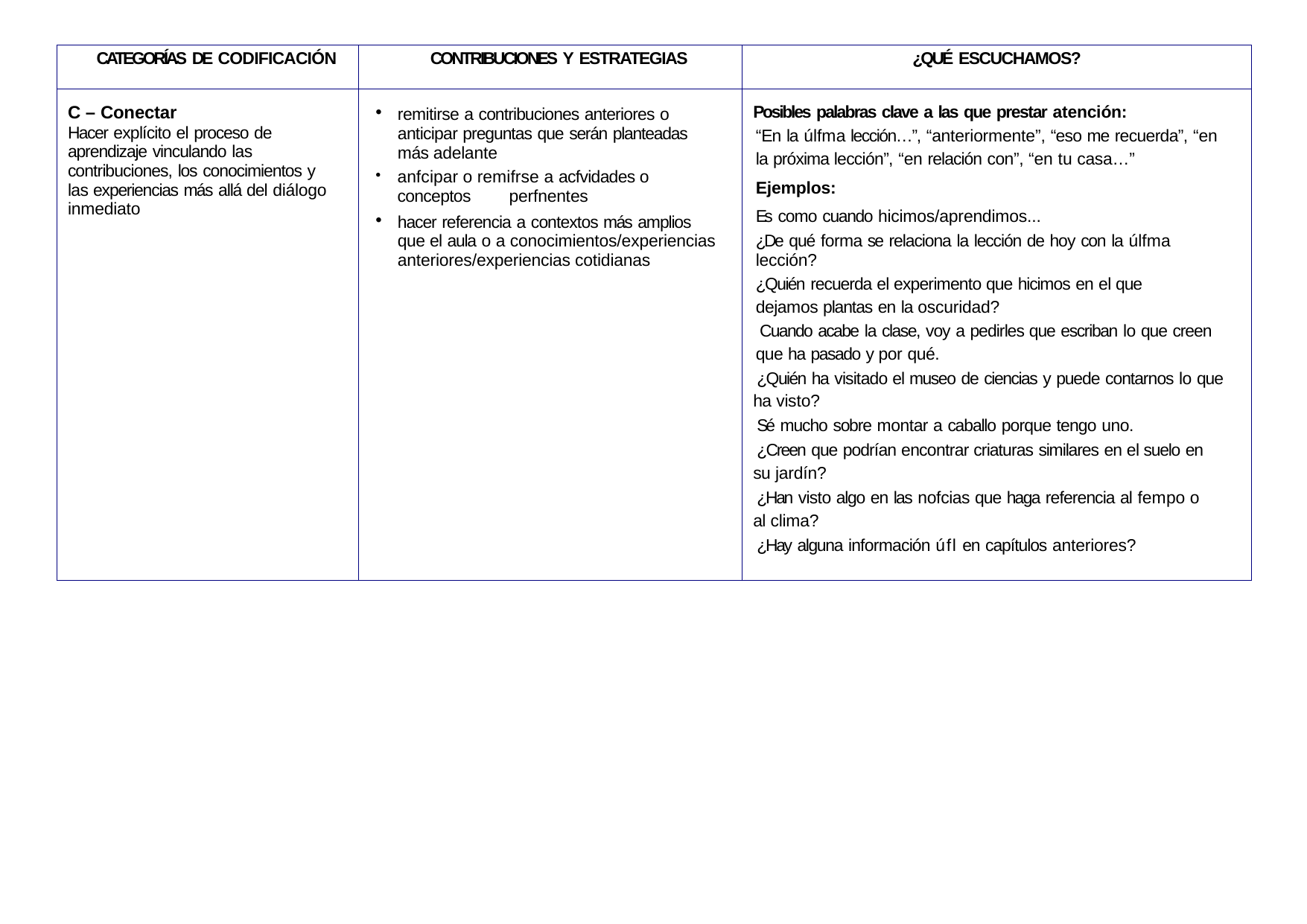

| CATEGORÍAS DE CODIFICACIÓN | CONTRIBUCIONES Y ESTRATEGIAS | ¿QUÉ ESCUCHAMOS? |
| --- | --- | --- |
| C – Conectar Hacer explícito el proceso de aprendizaje vinculando las contribuciones, los conocimientos y las experiencias más allá del diálogo inmediato | remitirse a contribuciones anteriores o anticipar preguntas que serán planteadas más adelante anfcipar o remifrse a acfvidades o conceptos perfnentes hacer referencia a contextos más amplios que el aula o a conocimientos/experiencias anteriores/experiencias cotidianas | Posibles palabras clave a las que prestar atención: “En la úlfma lección…”, “anteriormente”, “eso me recuerda”, “en la próxima lección”, “en relación con”, “en tu casa…” Ejemplos: Es como cuando hicimos/aprendimos... ¿De qué forma se relaciona la lección de hoy con la úlfma lección? ¿Quién recuerda el experimento que hicimos en el que dejamos plantas en la oscuridad? Cuando acabe la clase, voy a pedirles que escriban lo que creen que ha pasado y por qué. ¿Quién ha visitado el museo de ciencias y puede contarnos lo que ha visto? Sé mucho sobre montar a caballo porque tengo uno. ¿Creen que podrían encontrar criaturas similares en el suelo en su jardín? ¿Han visto algo en las nofcias que haga referencia al fempo o al clima? ¿Hay alguna información úfl en capítulos anteriores? |